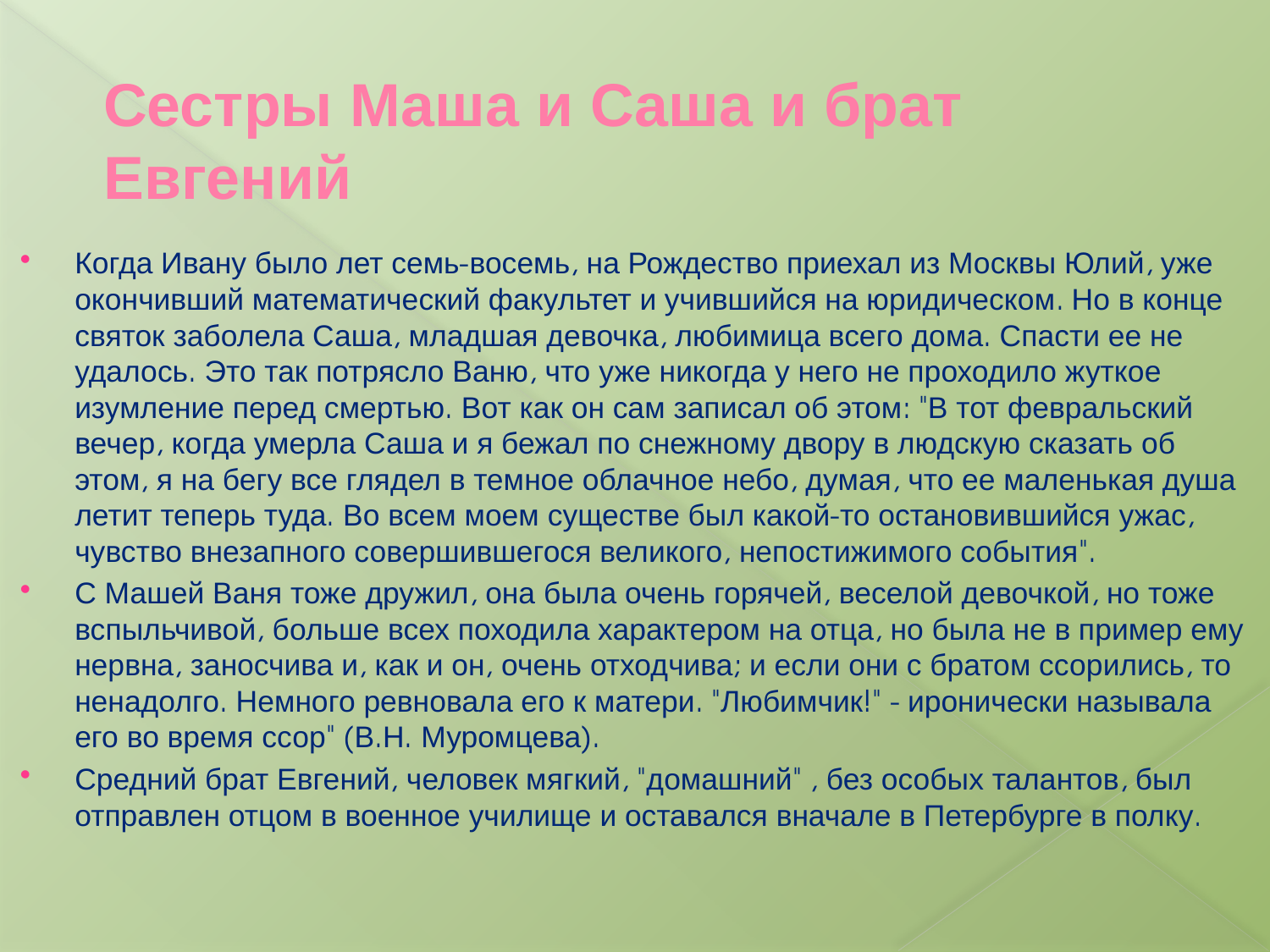

# Сестры Маша и Саша и брат Евгений
Когда Ивану было лет семь-восемь, на Рождество приехал из Москвы Юлий, уже окончивший математический факультет и учившийся на юридическом. Но в конце святок заболела Саша, младшая девочка, любимица всего дома. Спасти ее не удалось. Это так потрясло Ваню, что уже никогда у него не проходило жуткое изумление перед смертью. Вот как он сам записал об этом: "В тот февральский вечер, когда умерла Саша и я бежал по снежному двору в людскую сказать об этом, я на бегу все глядел в темное облачное небо, думая, что ее маленькая душа летит теперь туда. Во всем моем существе был какой-то остановившийся ужас, чувство внезапного совершившегося великого, непостижимого события".
С Машей Ваня тоже дружил, она была очень горячей, веселой девочкой, но тоже вспыльчивой, больше всех походила характером на отца, но была не в пример ему нервна, заносчива и, как и он, очень отходчива; и если они с братом ссорились, то ненадолго. Немного ревновала его к матери. "Любимчик!" - иронически называла его во время ссор" (В.Н. Муромцева).
Средний брат Евгений, человек мягкий, "домашний" , без особых талантов, был отправлен отцом в военное училище и оставался вначале в Петербурге в полку.